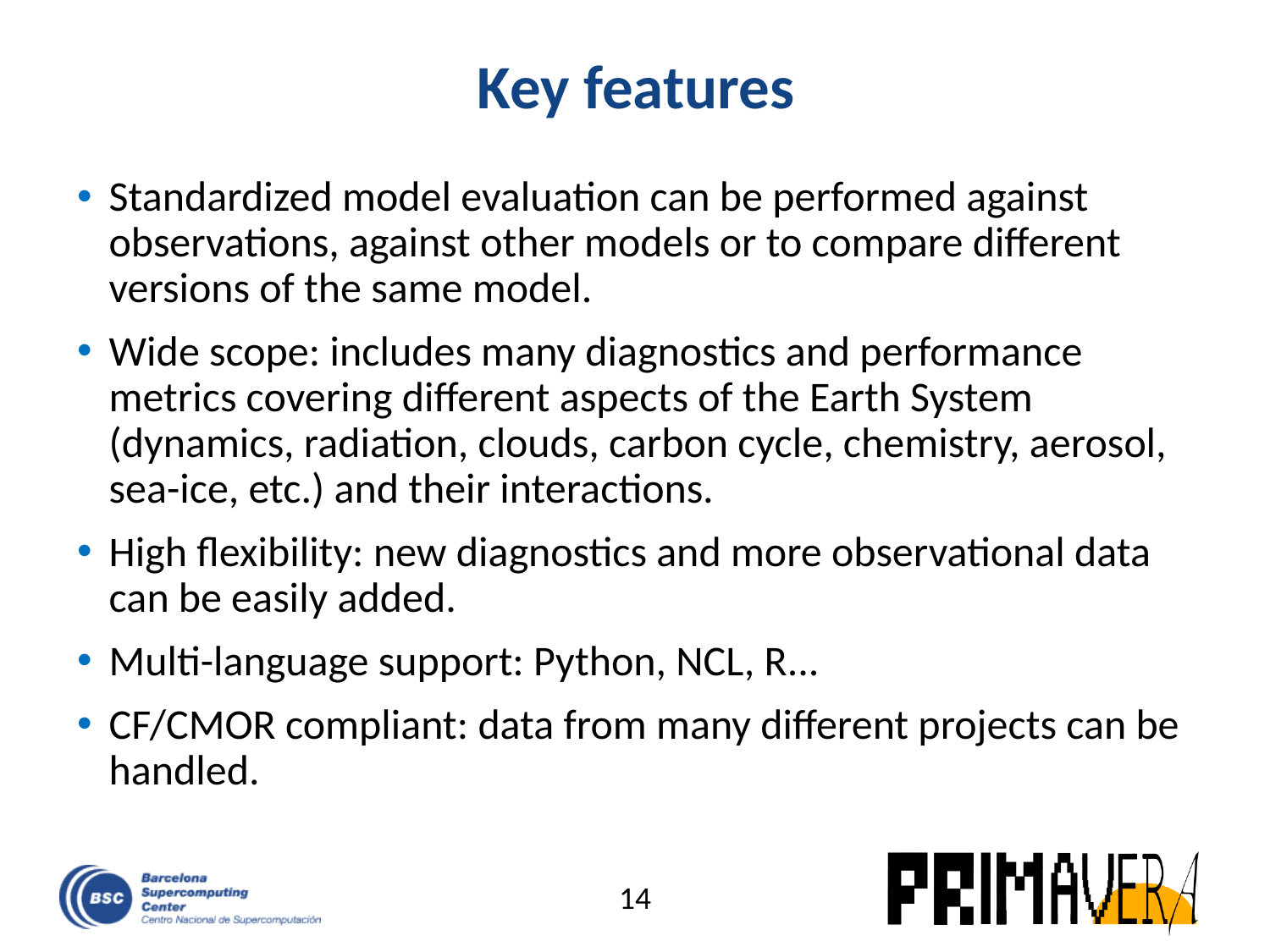

# Key features
Standardized model evaluation can be performed against observations, against other models or to compare different versions of the same model.
Wide scope: includes many diagnostics and performance metrics covering different aspects of the Earth System (dynamics, radiation, clouds, carbon cycle, chemistry, aerosol, sea-ice, etc.) and their interactions.
High flexibility: new diagnostics and more observational data can be easily added.
Multi-language support: Python, NCL, R...
CF/CMOR compliant: data from many different projects can be handled.